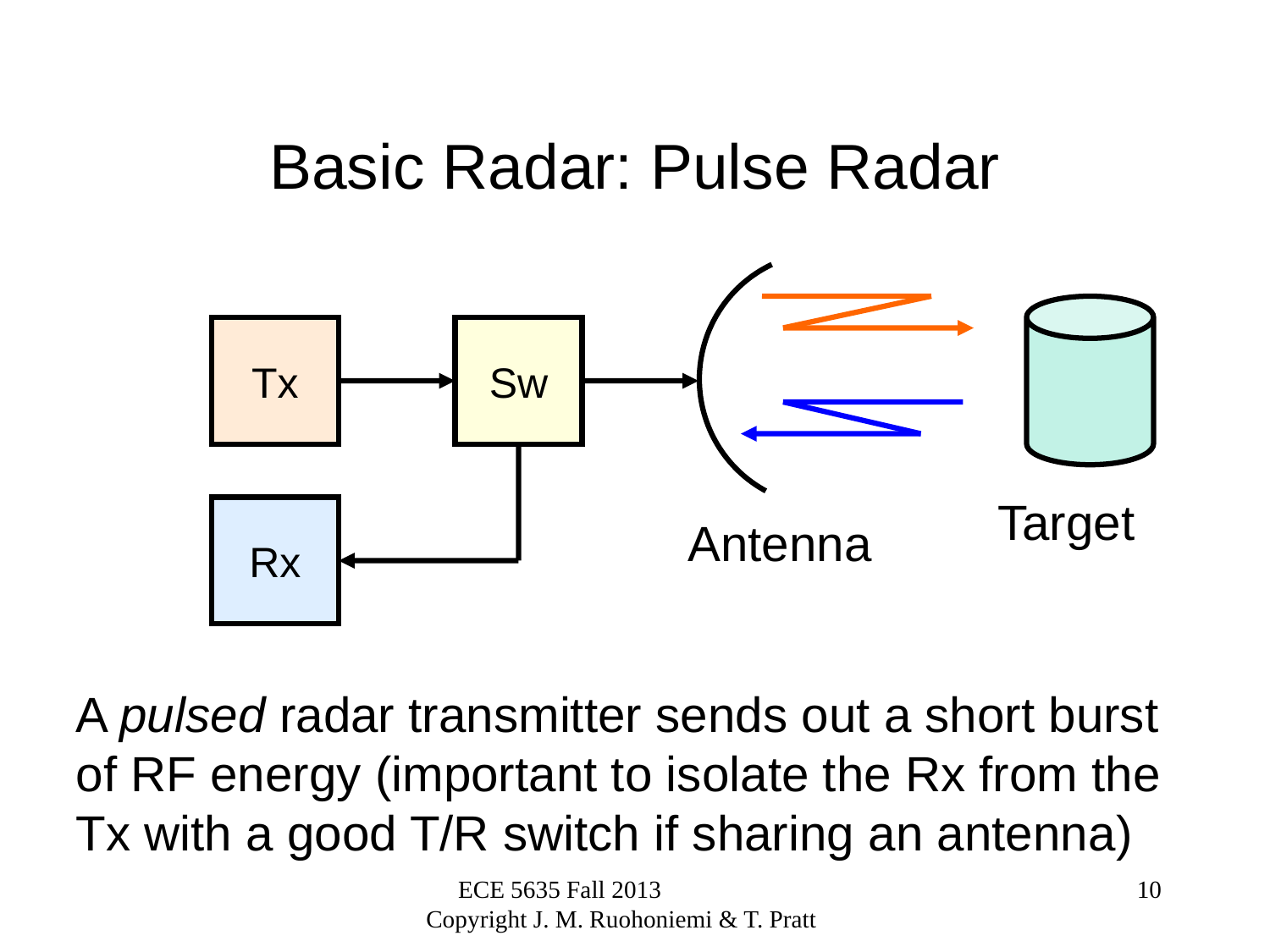

# Basic Radar: Pulse Radar

Tx
Sw

Target
Rx
Antenna

A pulsed radar transmitter sends out a short burst of RF energy (important to isolate the Rx from the Tx with a good T/R switch if sharing an antenna)
ECE 5635 Fall 2013                      Copyright J. M. Ruohoniemi & T. Pratt
10